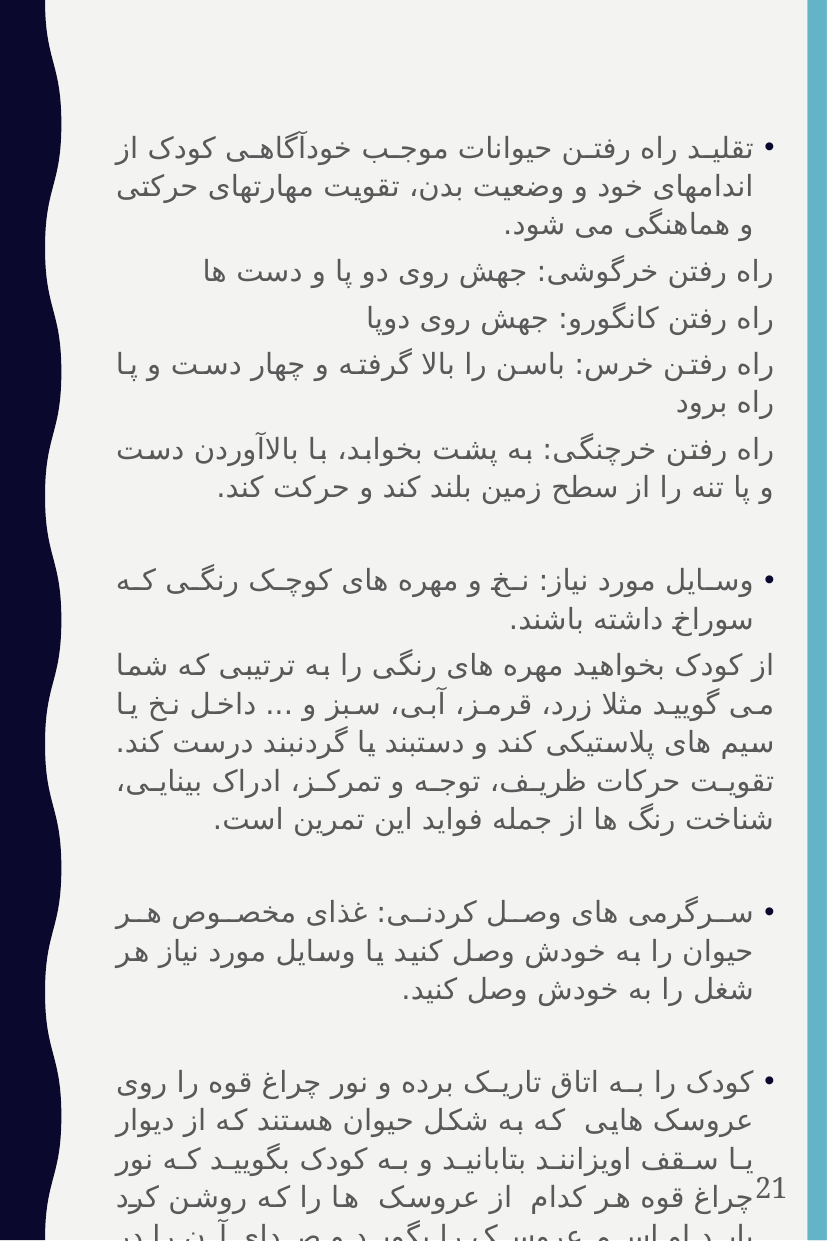

تقلید راه رفتن حیوانات موجب خودآگاهی کودک از اندامهای خود و وضعیت بدن، تقویت مهارتهای حرکتی و هماهنگی می شود.
راه رفتن خرگوشی: جهش روی دو پا و دست ها
راه رفتن کانگورو: جهش روی دوپا
راه رفتن خرس: باسن را بالا گرفته و چهار دست و پا راه برود
راه رفتن خرچنگی: به پشت بخوابد، با بالاآوردن دست و پا تنه را از سطح زمین بلند کند و حرکت کند.

وسایل مورد نیاز: نخ و مهره های کوچک رنگی که سوراخ داشته باشند.
از کودک بخواهید مهره های رنگی را به ترتیبی که شما می گویید مثلا زرد، قرمز، آبی، سبز و ... داخل نخ یا سیم های پلاستیکی کند و دستبند یا گردنبند درست کند. تقویت حرکات ظریف، توجه و تمرکز، ادراک بینایی، شناخت رنگ ها از جمله فواید این تمرین است.

سرگرمی های وصل کردنی: غذای مخصوص هر حیوان را به خودش وصل کنید یا وسایل مورد نیاز هر شغل را به خودش وصل کنید.

کودک را به اتاق تاریک برده و نور چراغ قوه را روی عروسک هایی  که به شکل حیوان هستند که از دیوار یا سقف اویزانند بتابانید و به کودک بگویید که نور چراغ قوه هر کدام  از عروسک  ها را که روشن کرد باید او اسم عروسک را بگوید و صدای آن را در بیاورد. به جای عروسک میتوانید از عکس حیوان استفاده کنید و به دیوار بچسبانید. این تمرین به ادراک بینایی، تحریک بینایی، توجه و تمرکز، کمک به تقویت عضلات چشم کمک می کند.

21